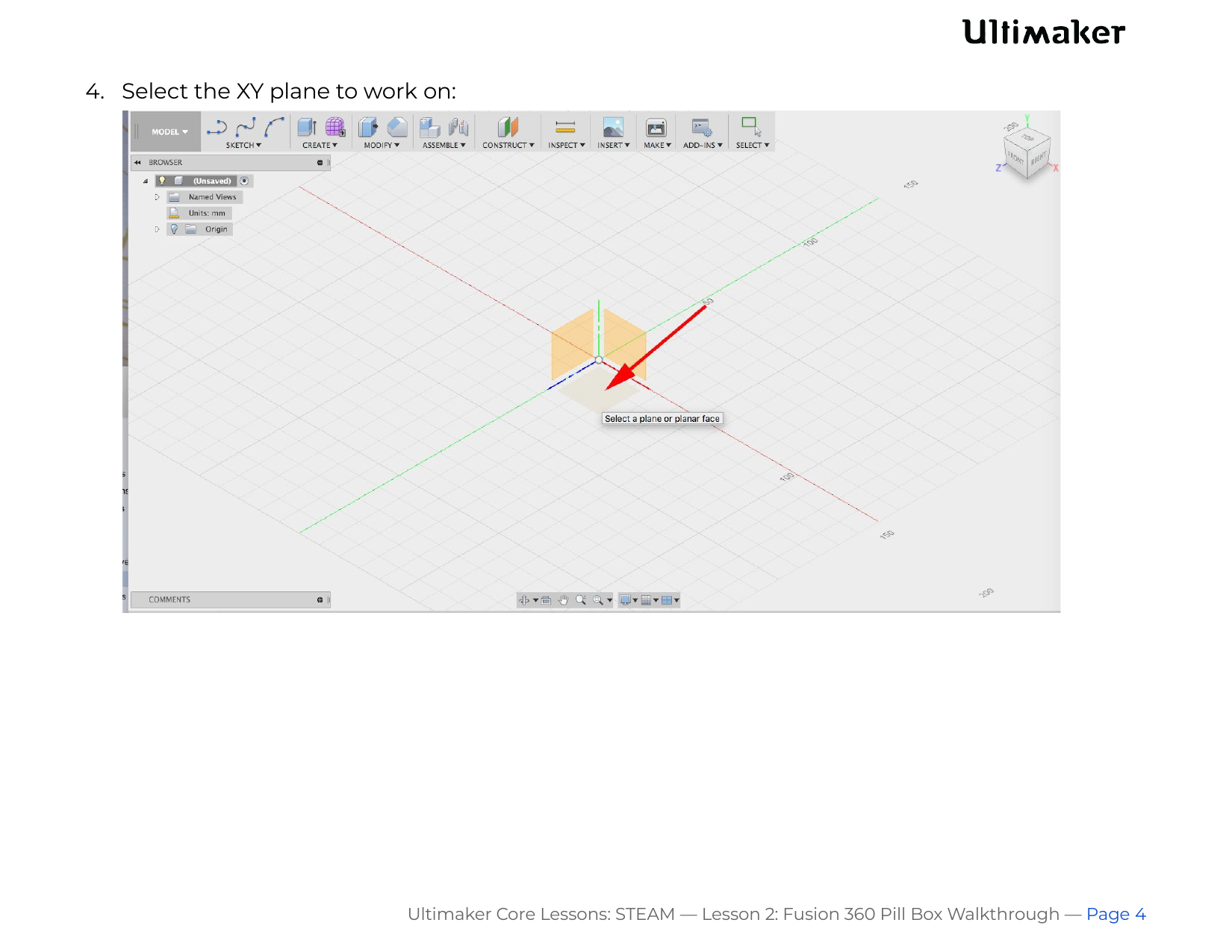

4.	Select the XY plane to work on:

Ultimaker Core Lessons: STEAM — Lesson 2: Fusion 360 Pill Box Walkthrough — Page 4